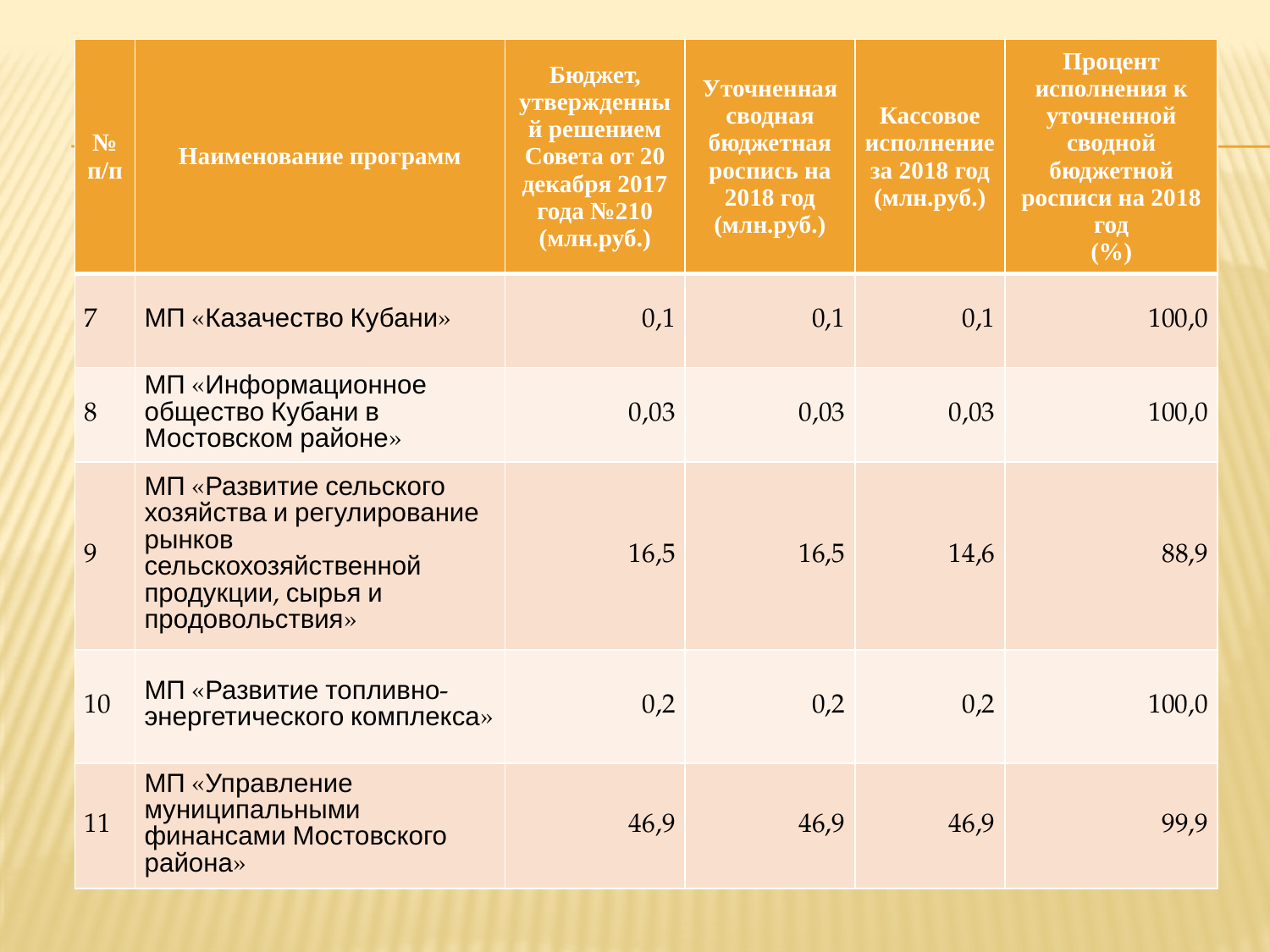

| № п/п | Наименование программ | Бюджет, утвержденный решением Совета от 20 декабря 2017 года №210 (млн.руб.) | Уточненная сводная бюджетная роспись на 2018 год (млн.руб.) | Кассовое исполнение за 2018 год (млн.руб.) | Процент исполнения к уточненной сводной бюджетной росписи на 2018 год (%) |
| --- | --- | --- | --- | --- | --- |
| 7 | МП «Казачество Кубани» | 0,1 | 0,1 | 0,1 | 100,0 |
| 8 | МП «Информационное общество Кубани в Мостовском районе» | 0,03 | 0,03 | 0,03 | 100,0 |
| 9 | МП «Развитие сельского хозяйства и регулирование рынков сельскохозяйственной продукции, сырья и продовольствия» | 16,5 | 16,5 | 14,6 | 88,9 |
| 10 | МП «Развитие топливно-энергетического комплекса» | 0,2 | 0,2 | 0,2 | 100,0 |
| 11 | МП «Управление муниципальными финансами Мостовского района» | 46,9 | 46,9 | 46,9 | 99,9 |